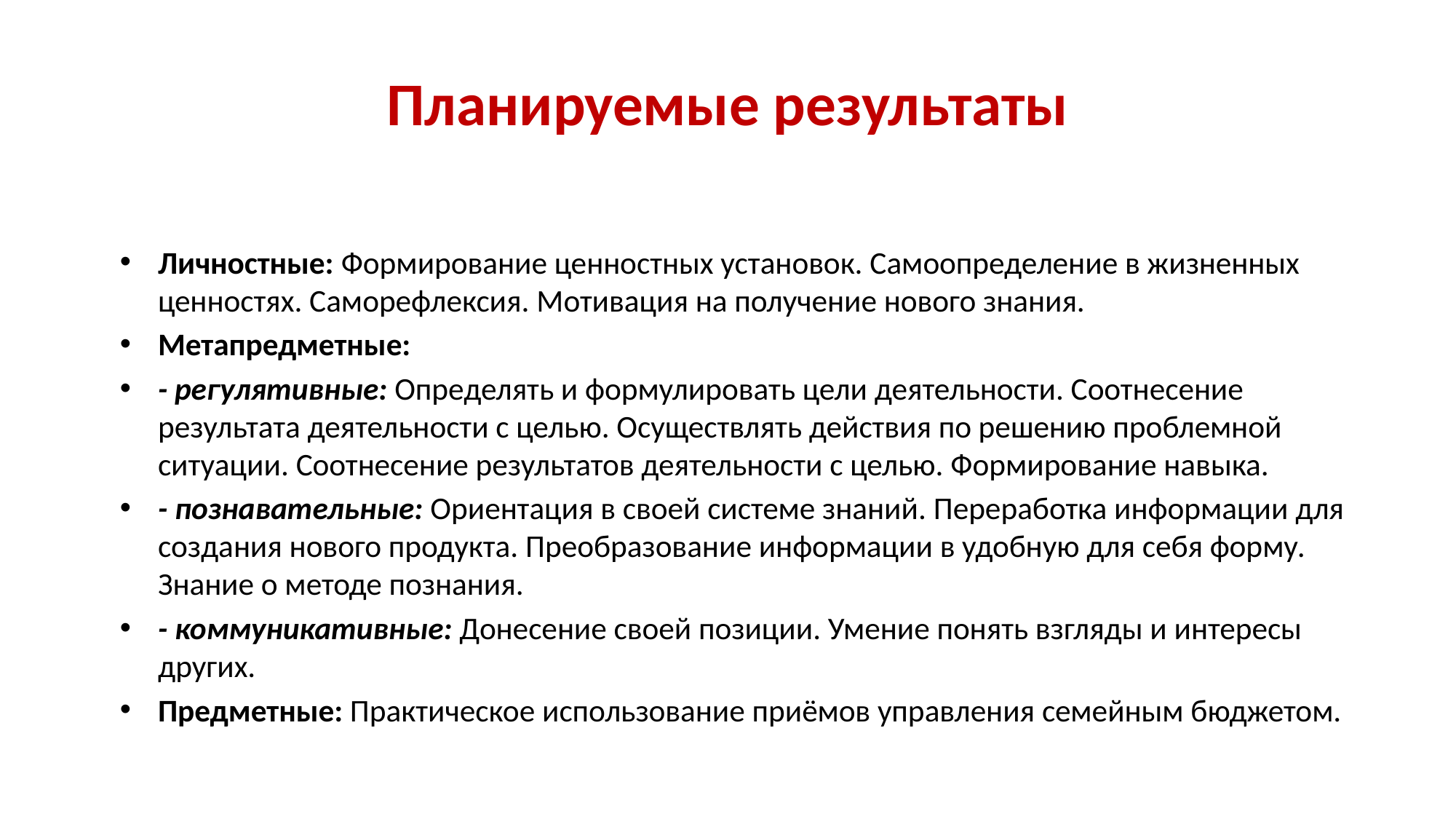

# Планируемые результаты
Личностные: Формирование ценностных установок. Самоопределение в жизненных ценностях. Саморефлексия. Мотивация на получение нового знания.
Метапредметные:
- регулятивные: Определять и формулировать цели деятельности. Соотнесение результата деятельности с целью. Осуществлять действия по решению проблемной ситуации. Соотнесение результатов деятельности с целью. Формирование навыка.
- познавательные: Ориентация в своей системе знаний. Переработка информации для создания нового продукта. Преобразование информации в удобную для себя форму. Знание о методе познания.
- коммуникативные: Донесение своей позиции. Умение понять взгляды и интересы других.
Предметные: Практическое использование приёмов управления семейным бюджетом.